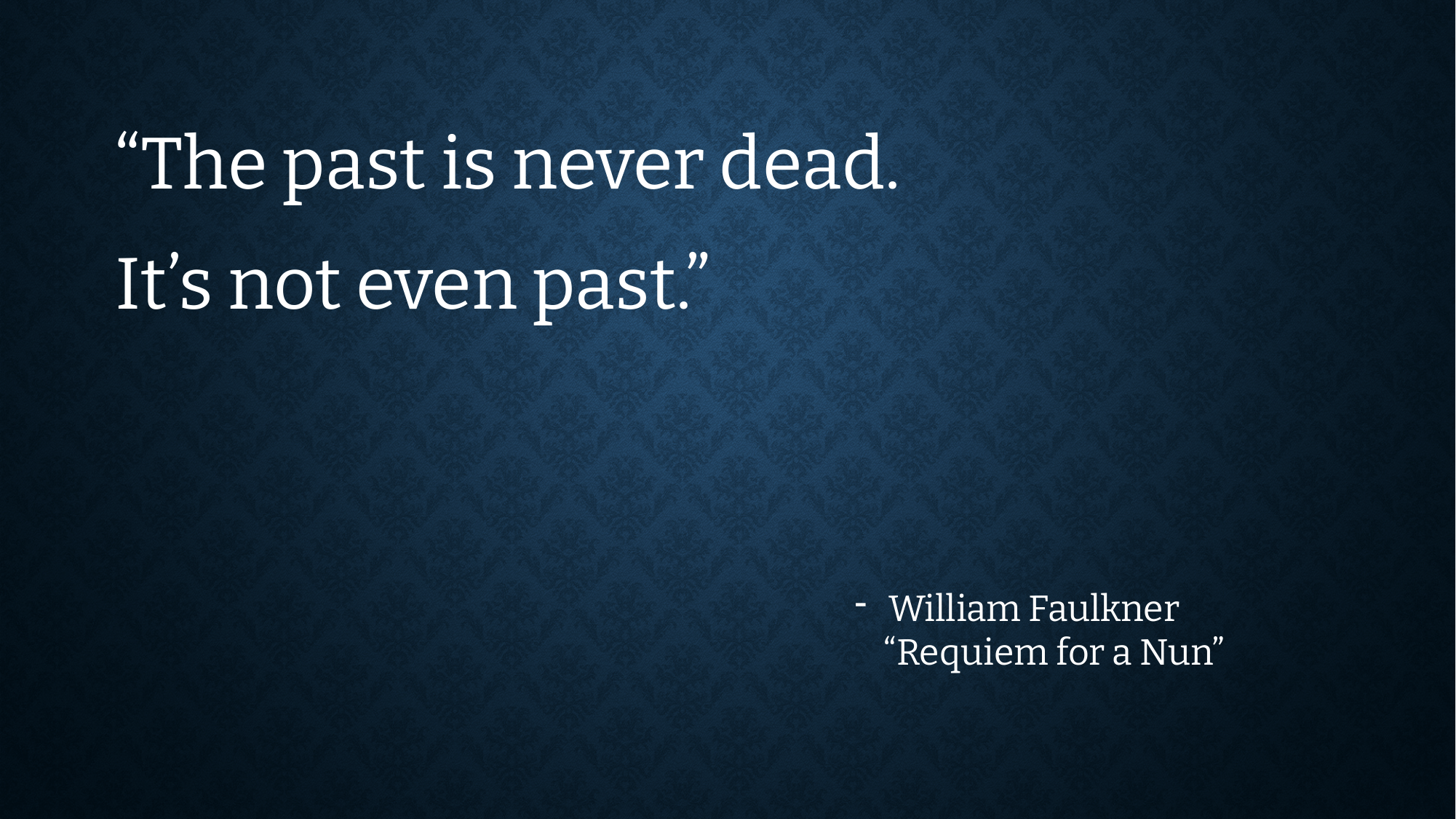

“The past is never dead.
It’s not even past.”

William Faulkner
    “Requiem for a Nun”